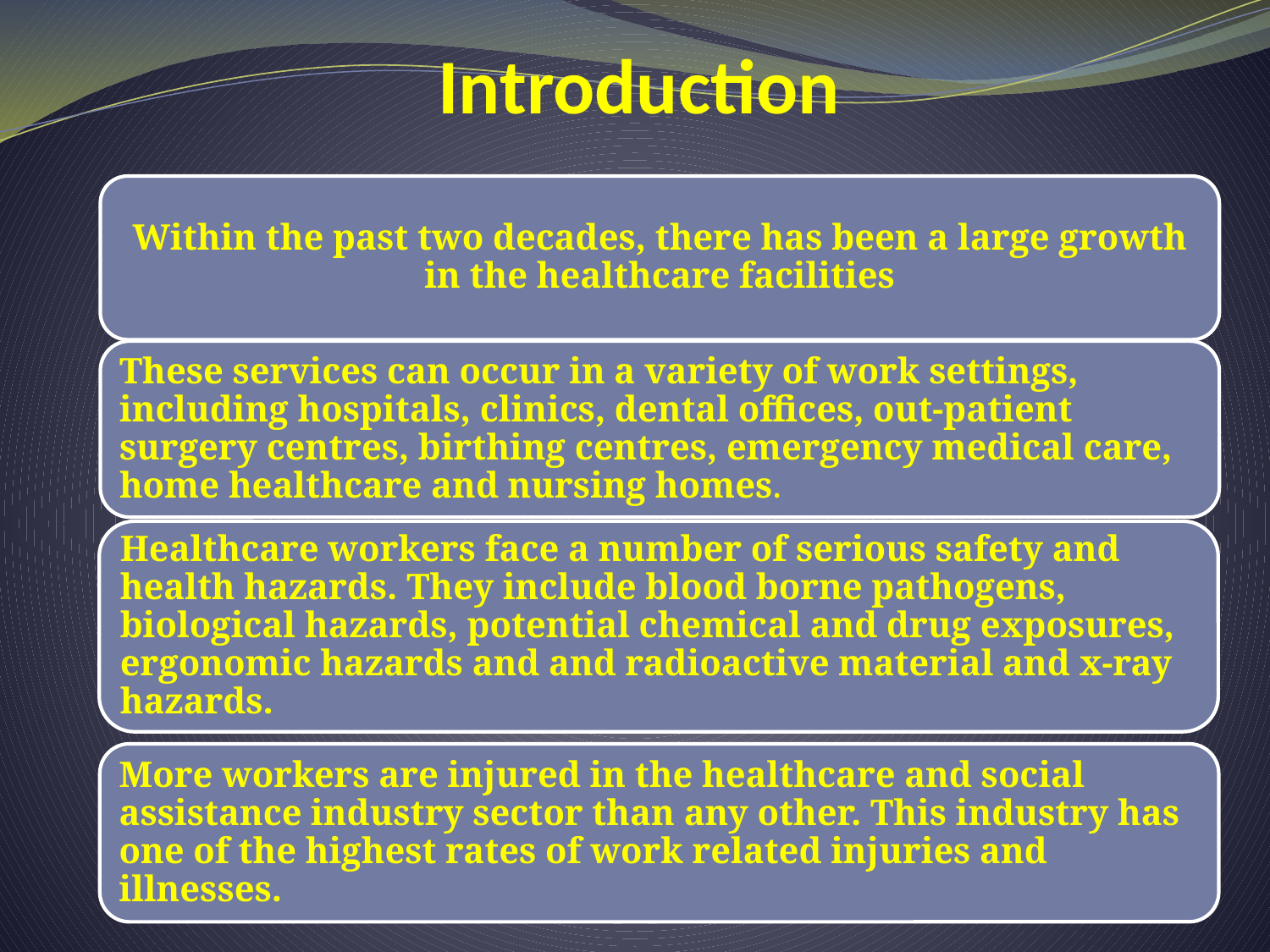

Introduction
Within the past two decades, there has been a large growth in the healthcare facilities
These services can occur in a variety of work settings, including hospitals, clinics, dental offices, out-patient surgery centres, birthing centres, emergency medical care, home healthcare and nursing homes.
Healthcare workers face a number of serious safety and health hazards. They include blood borne pathogens, biological hazards, potential chemical and drug exposures, ergonomic hazards and and radioactive material and x-ray hazards.
More workers are injured in the healthcare and social assistance industry sector than any other. This industry has one of the highest rates of work related injuries and illnesses.